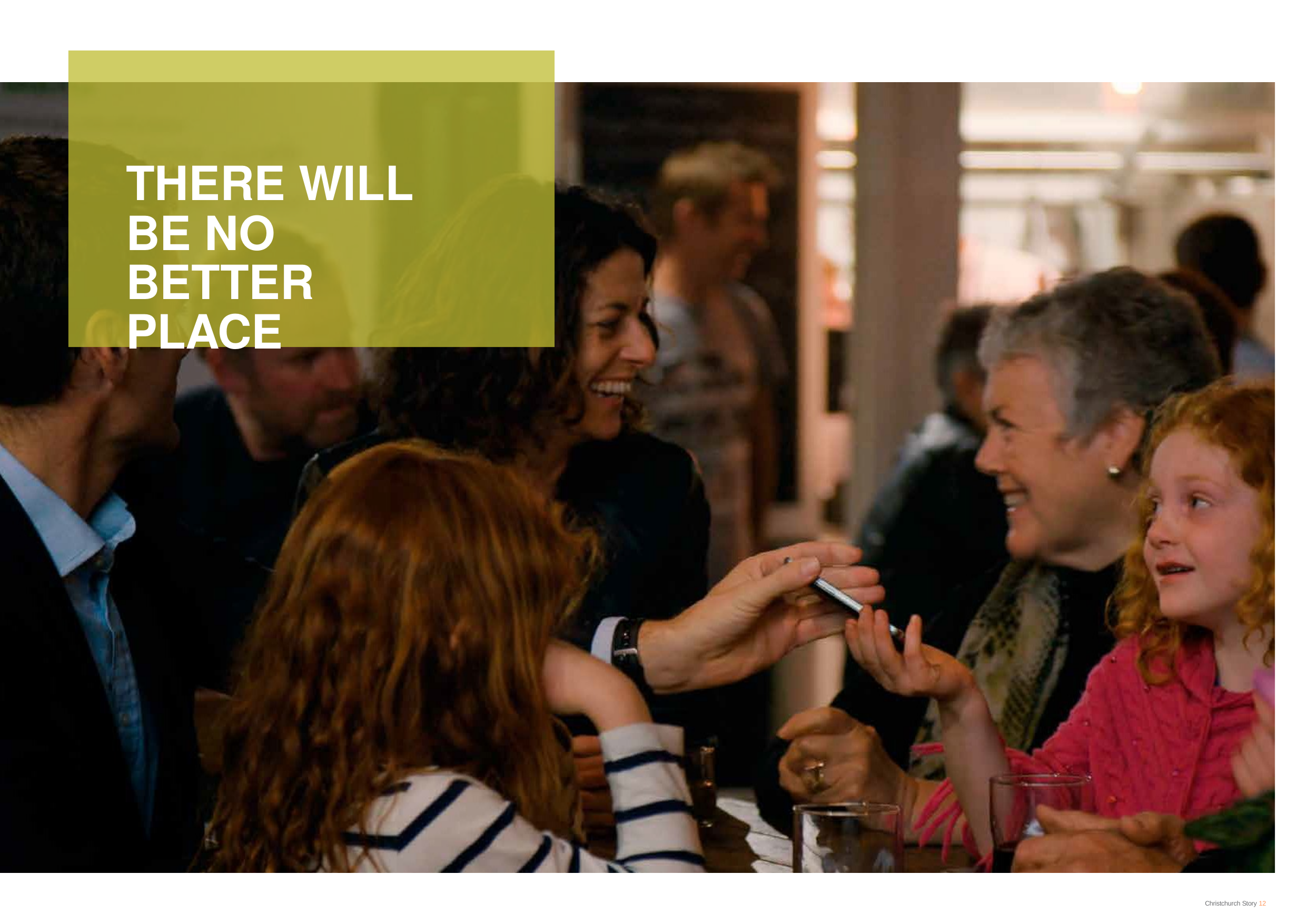

THERE WILL BE NO
BETTER	PLACE

Christchurch Story 12